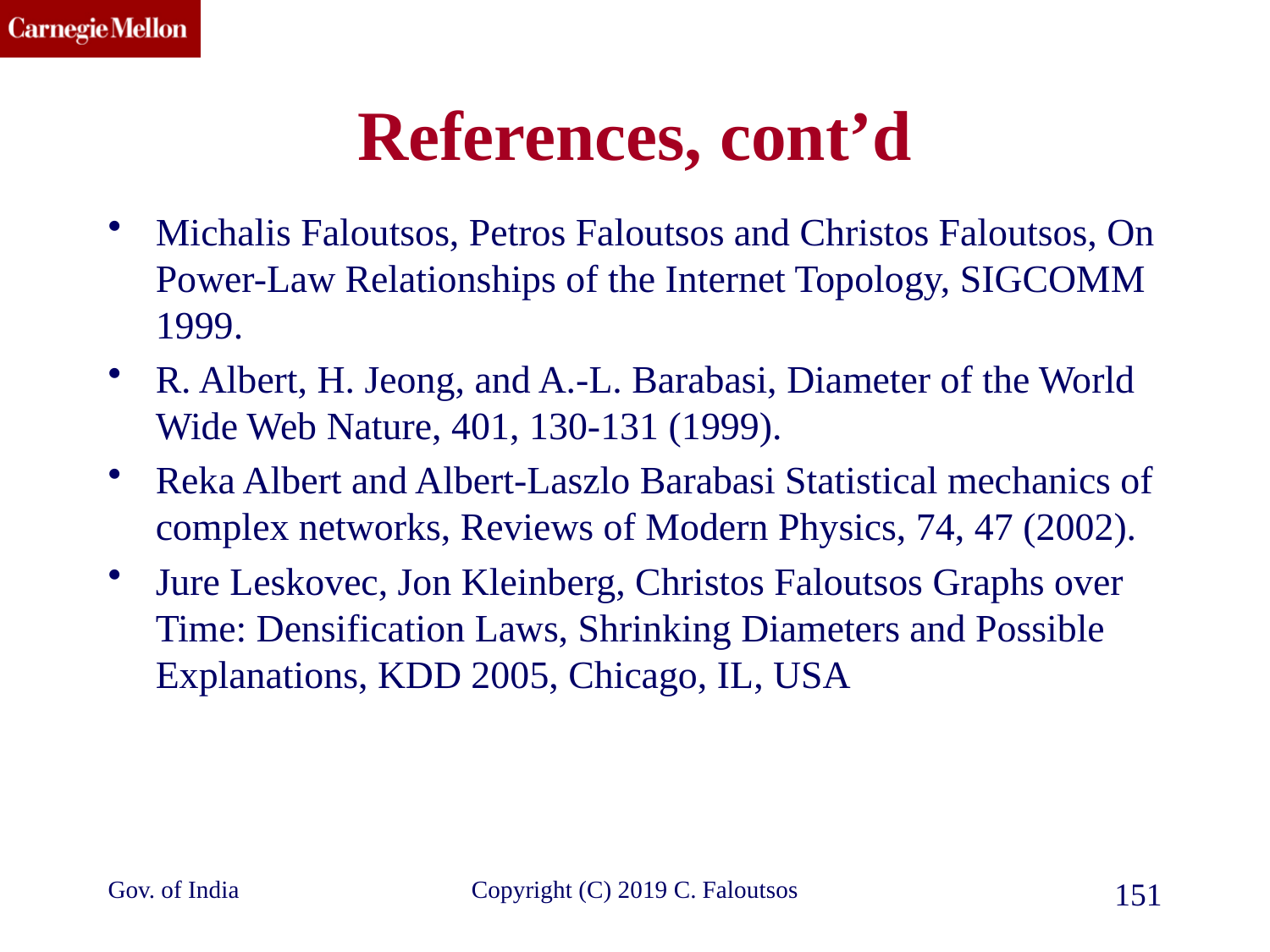

# References, cont’d
Michalis Faloutsos, Petros Faloutsos and Christos Faloutsos, On Power-Law Relationships of the Internet Topology, SIGCOMM 1999.
R. Albert, H. Jeong, and A.-L. Barabasi, Diameter of the World Wide Web Nature, 401, 130-131 (1999).
Reka Albert and Albert-Laszlo Barabasi Statistical mechanics of complex networks, Reviews of Modern Physics, 74, 47 (2002).
Jure Leskovec, Jon Kleinberg, Christos Faloutsos Graphs over Time: Densification Laws, Shrinking Diameters and Possible Explanations, KDD 2005, Chicago, IL, USA
Gov. of India
Copyright (C) 2019 C. Faloutsos
151